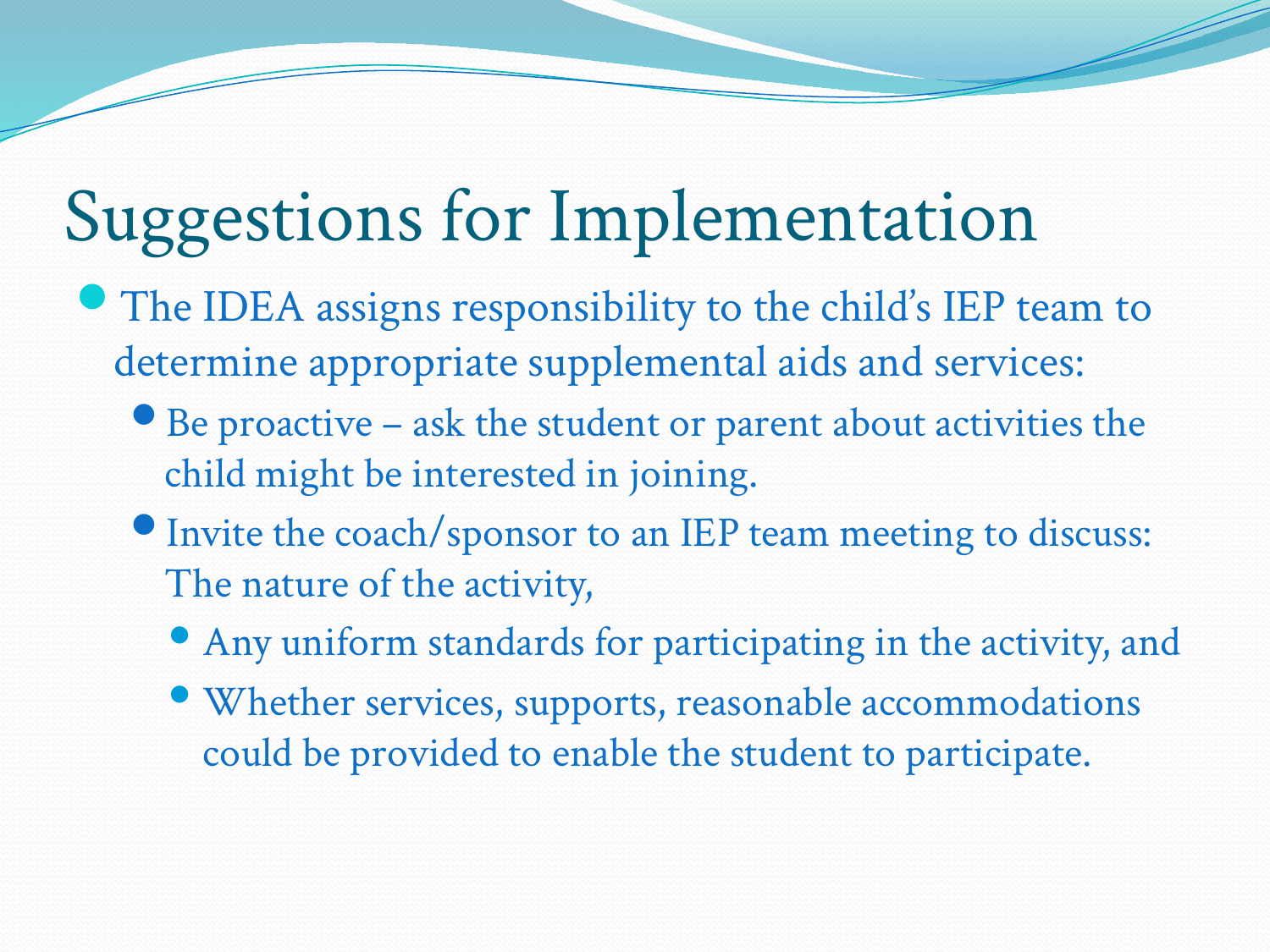

# Suggestions for Implementation
The IDEA assigns responsibility to the child’s IEP team to determine appropriate supplemental aids and services:
Be proactive – ask the student or parent about activities the child might be interested in joining.
Invite the coach/sponsor to an IEP team meeting to discuss:	The nature of the activity,
Any uniform standards for participating in the activity, and
Whether services, supports, reasonable accommodations could be provided to enable the student to participate.